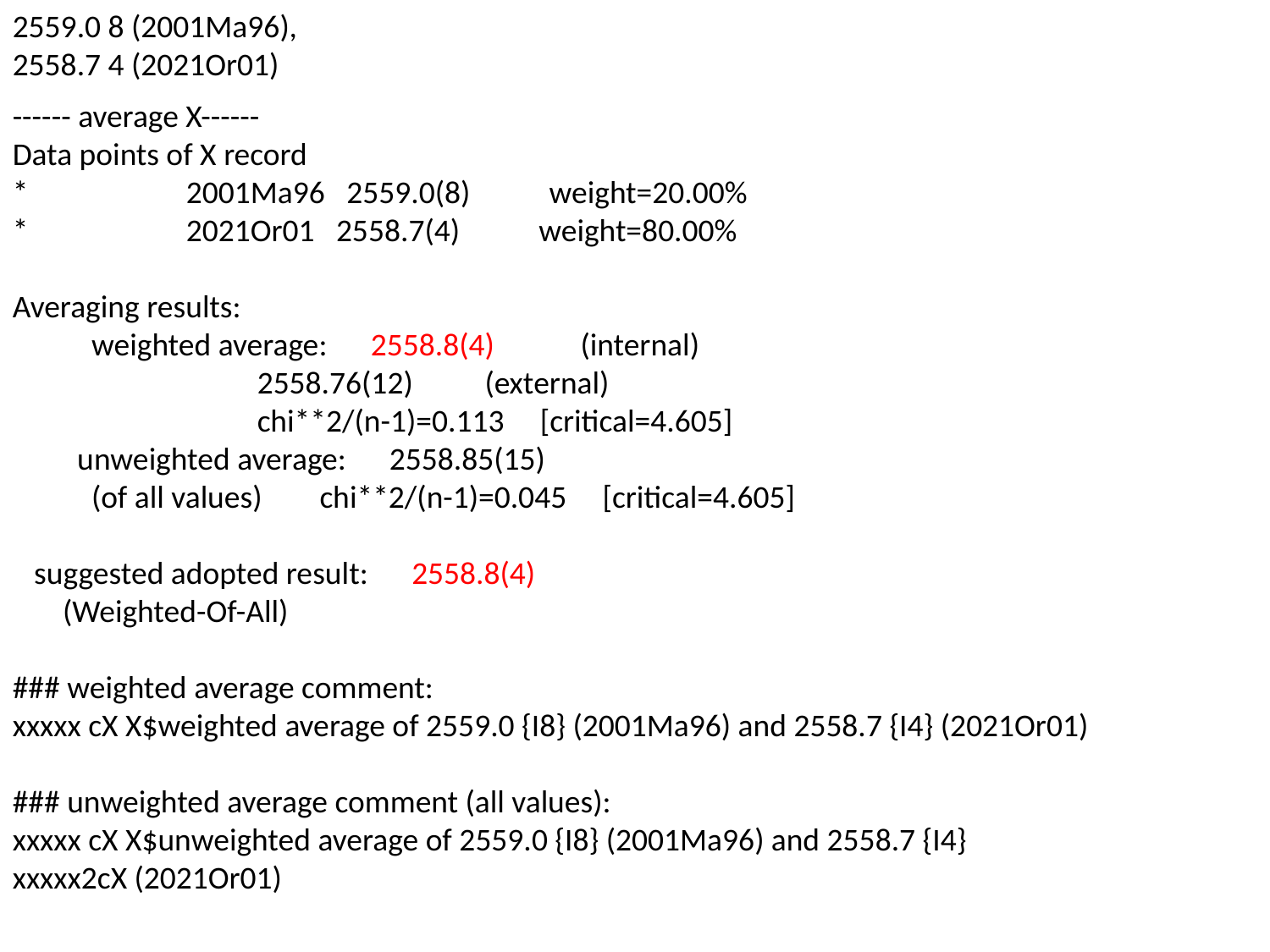

2559.0 8 (2001Ma96),
2558.7 4 (2021Or01)
------ average X------
Data points of X record
*                      2001Ma96   2559.0(8)           weight=20.00%
*                      2021Or01   2558.7(4)           weight=80.00%

Averaging results:
           weighted average:      2558.8(4)            (internal)
                                  2558.76(12)          (external)
                                  chi**2/(n-1)=0.113     [critical=4.605]
         unweighted average:      2558.85(15)
           (of all values)        chi**2/(n-1)=0.045     [critical=4.605]

   suggested adopted result:      2558.8(4)
       (Weighted-Of-All)

### weighted average comment:
xxxxx cX X$weighted average of 2559.0 {I8} (2001Ma96) and 2558.7 {I4} (2021Or01)

### unweighted average comment (all values):
xxxxx cX X$unweighted average of 2559.0 {I8} (2001Ma96) and 2558.7 {I4}
xxxxx2cX (2021Or01)